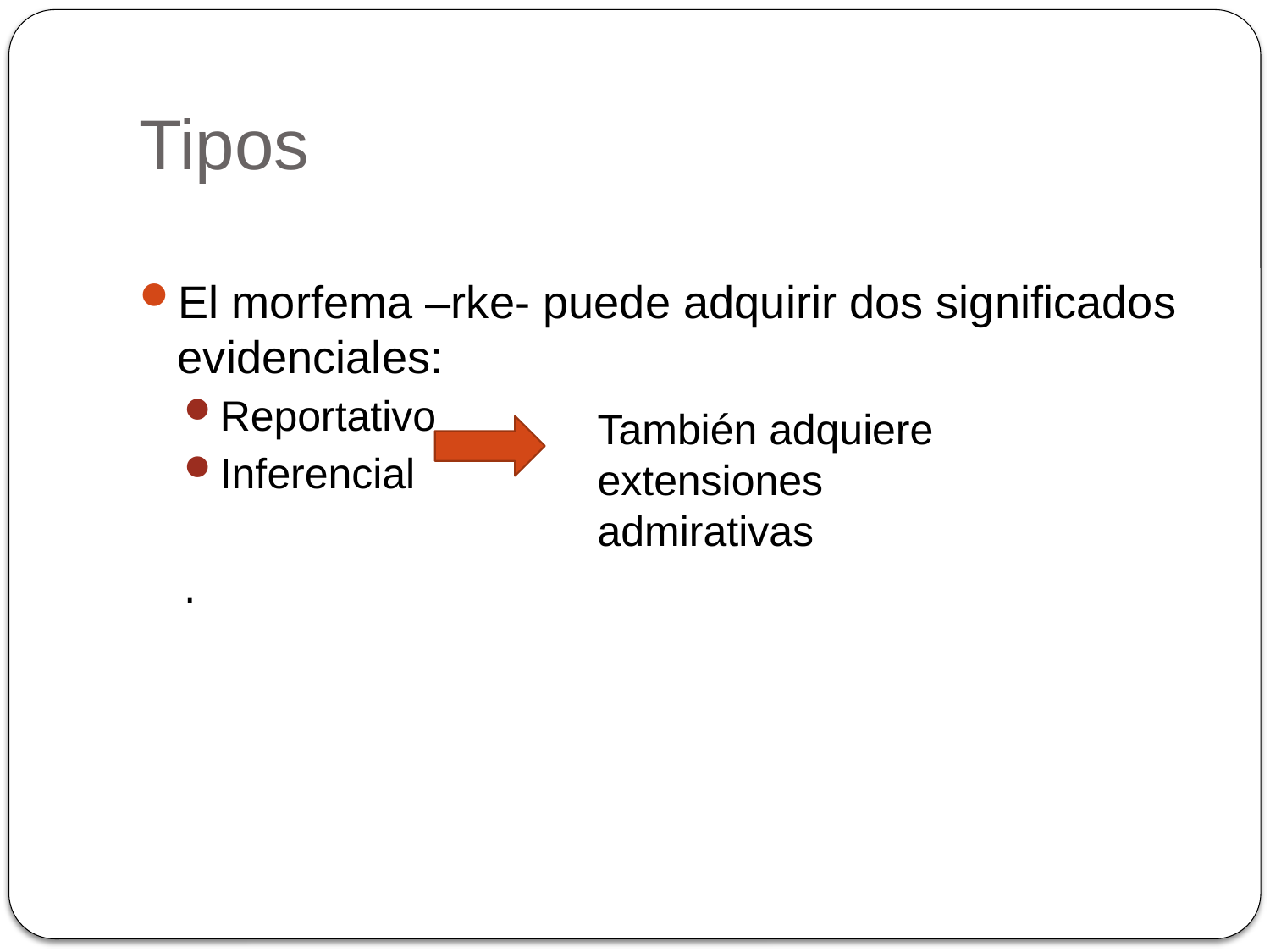

# Tipos

El morfema –rke- puede adquirir dos significados evidenciales:
Reportativo
Inferencial

.

También adquiere extensiones admirativas